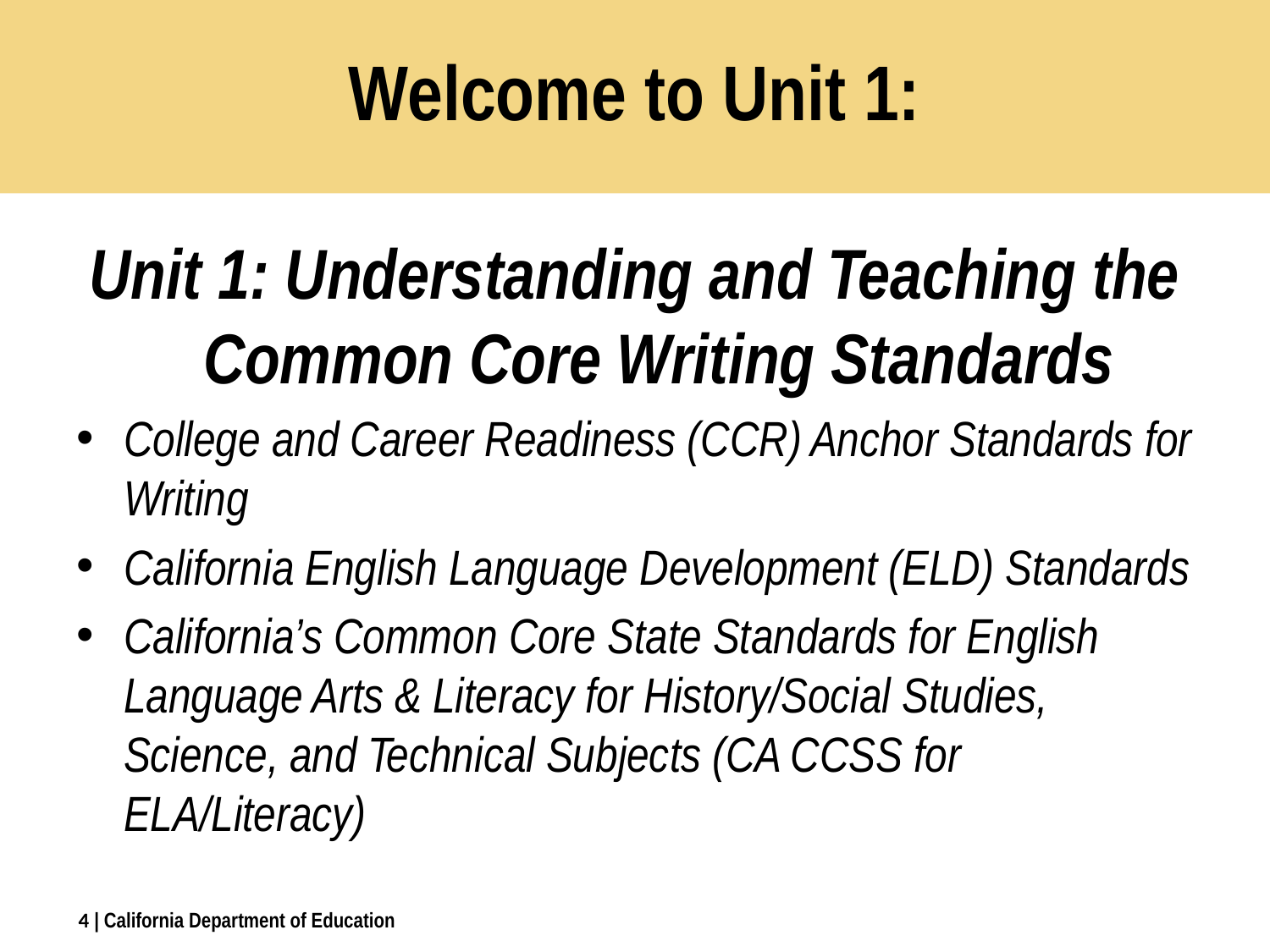

# Welcome to Unit 1:
Unit 1: Understanding and Teaching the Common Core Writing Standards
College and Career Readiness (CCR) Anchor Standards for Writing
California English Language Development (ELD) Standards
California’s Common Core State Standards for English Language Arts & Literacy for History/Social Studies, Science, and Technical Subjects (CA CCSS for ELA/Literacy)

4
| California Department of Education